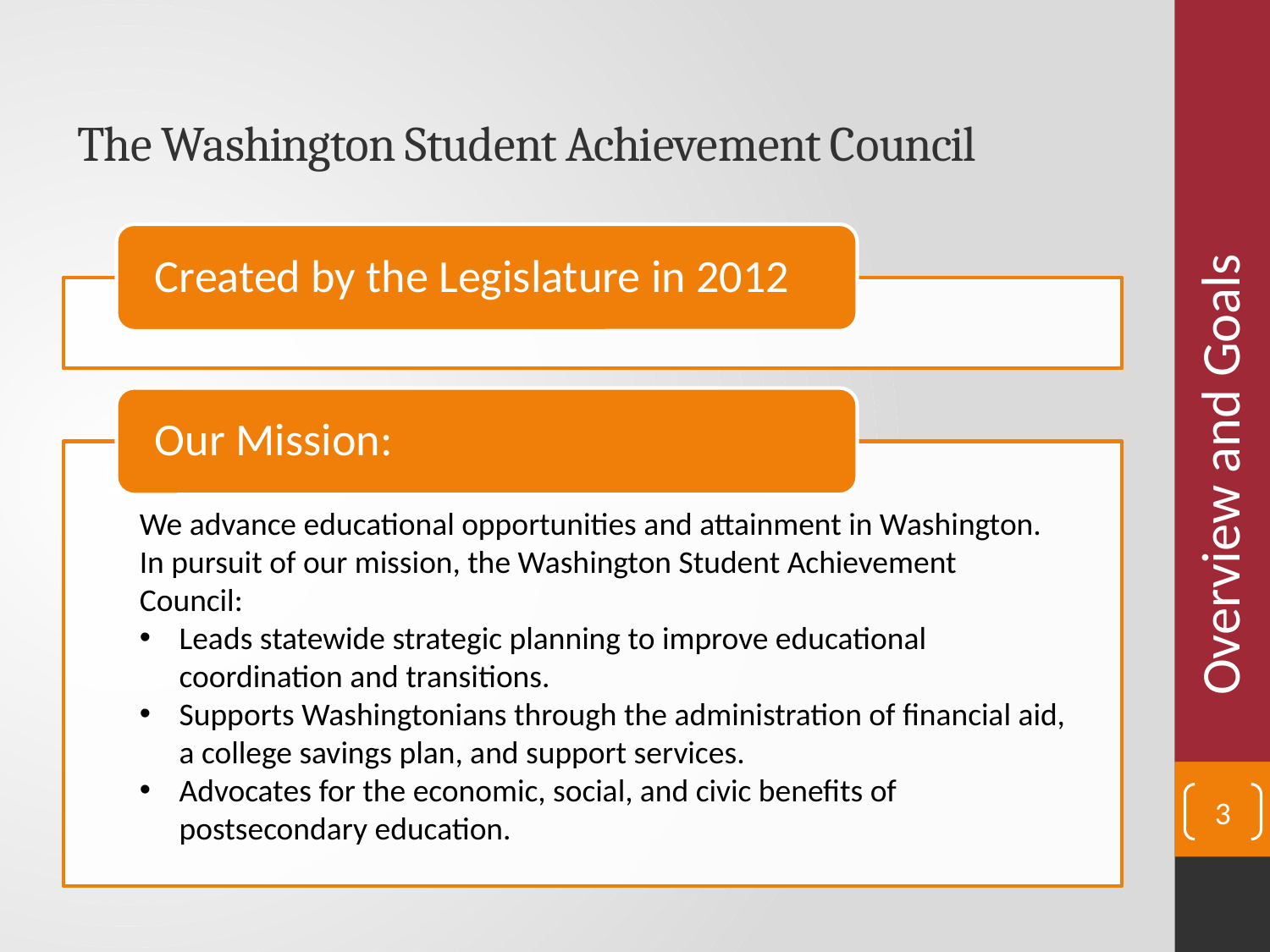

# The Washington Student Achievement Council
Created by the Legislature in 2012
Our Mission:

Overview and Goals
We advance educational opportunities and attainment in Washington. In pursuit of our mission, the Washington Student Achievement Council:
Leads statewide strategic planning to improve educational coordination and transitions.
Supports Washingtonians through the administration of financial aid, a college savings plan, and support services.
Advocates for the economic, social, and civic benefits of postsecondary education.

3